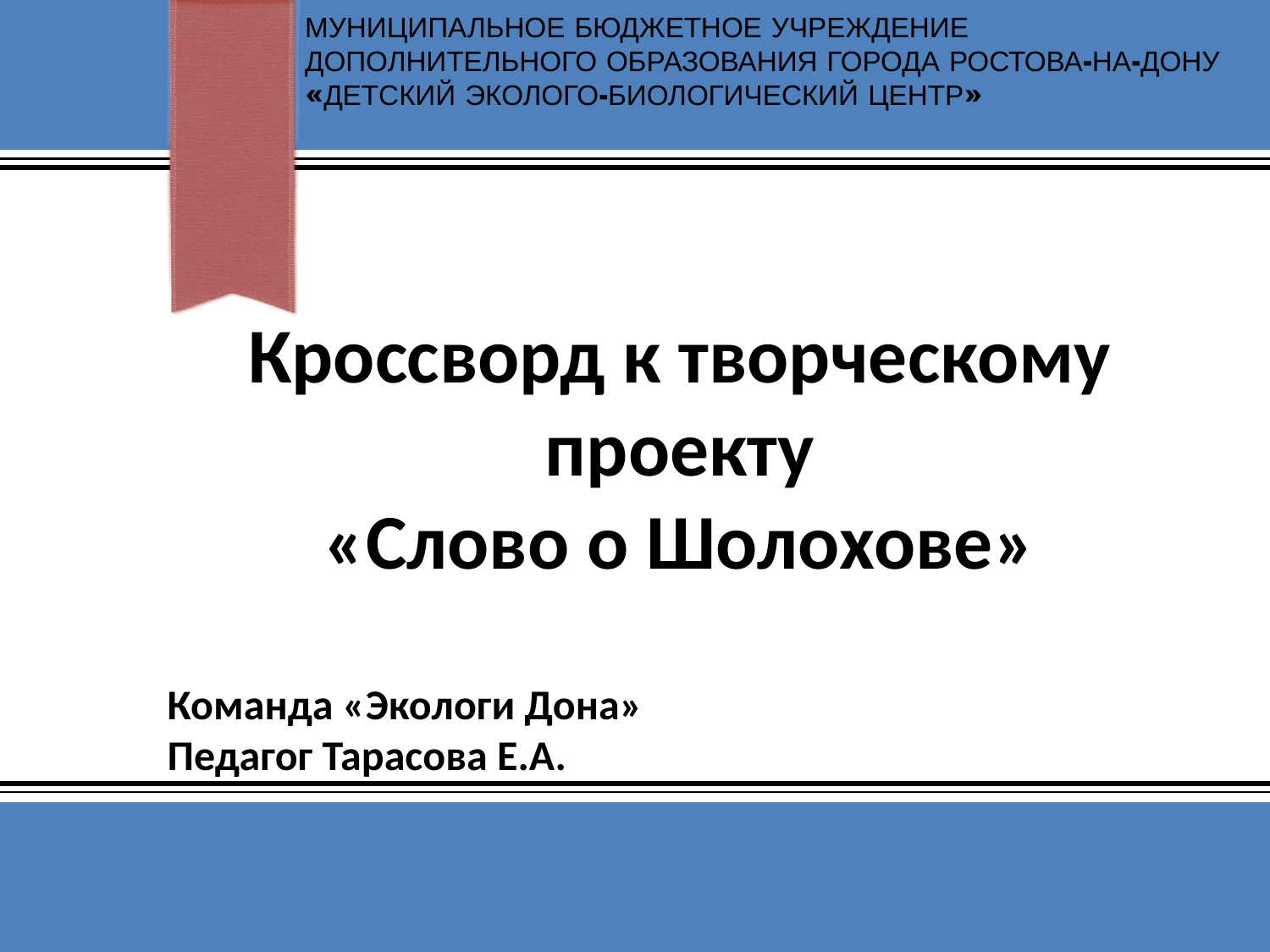

МУНИЦИПАЛЬНОЕ БЮДЖЕТНОЕ УЧРЕЖДЕНИЕ
ДОПОЛНИТЕЛЬНОГО ОБРАЗОВАНИЯ ГОРОДА РОСТОВА-НА-ДОНУ
«ДЕТСКИЙ ЭКОЛОГО-БИОЛОГИЧЕСКИЙ ЦЕНТР»

Кроссворд к творческому проекту
«Слово о Шолохове»

Команда «Экологи Дона»
Педагог Тарасова Е.А.